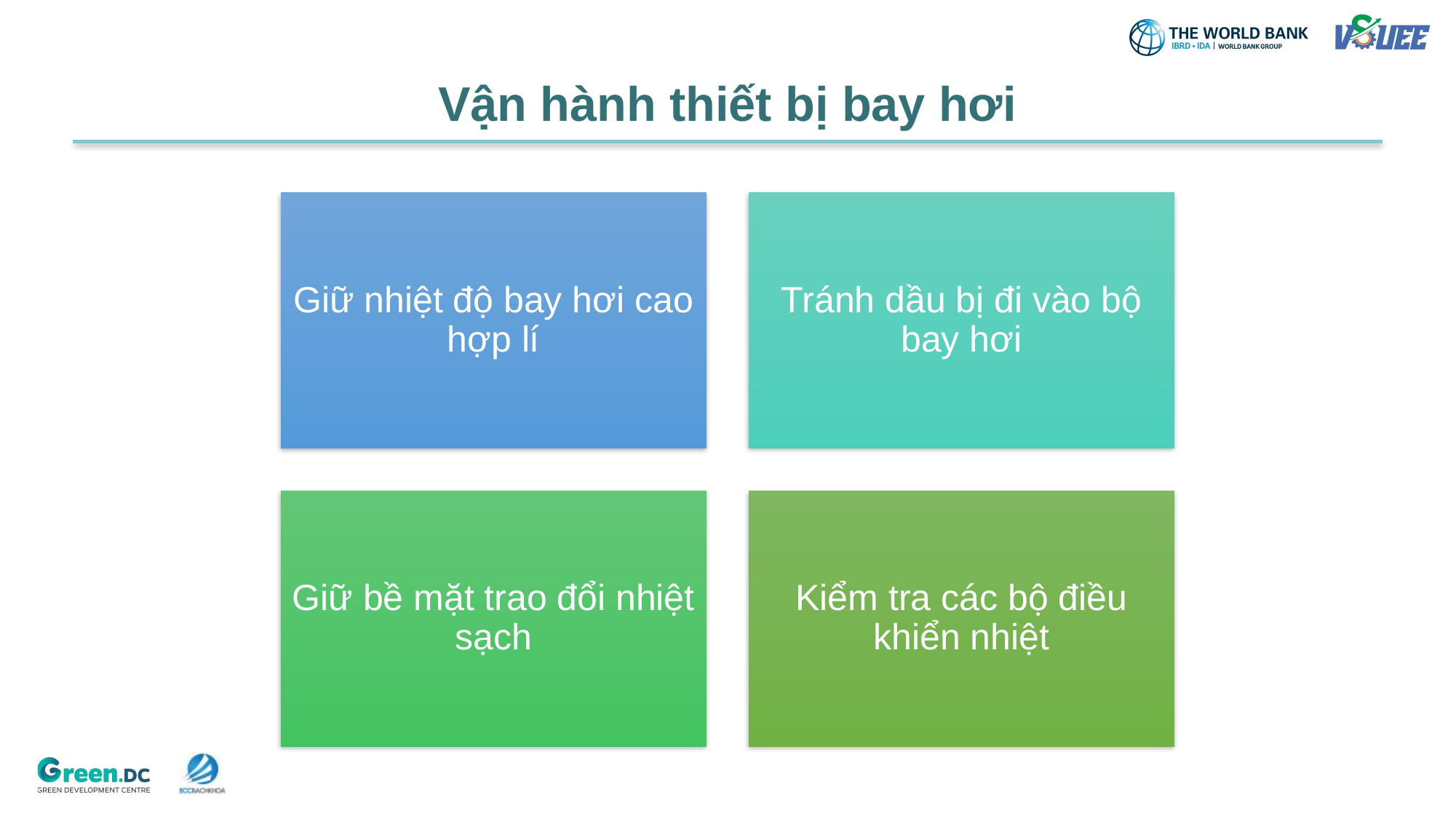

# Vận hành thiết bị bay hơi
Giữ nhiệt độ bay hơi cao hợp lí
Tránh dầu bị đi vào bộ bay hơi
Giữ bề mặt trao đổi nhiệt sạch
Kiểm tra các bộ điều khiển nhiệt